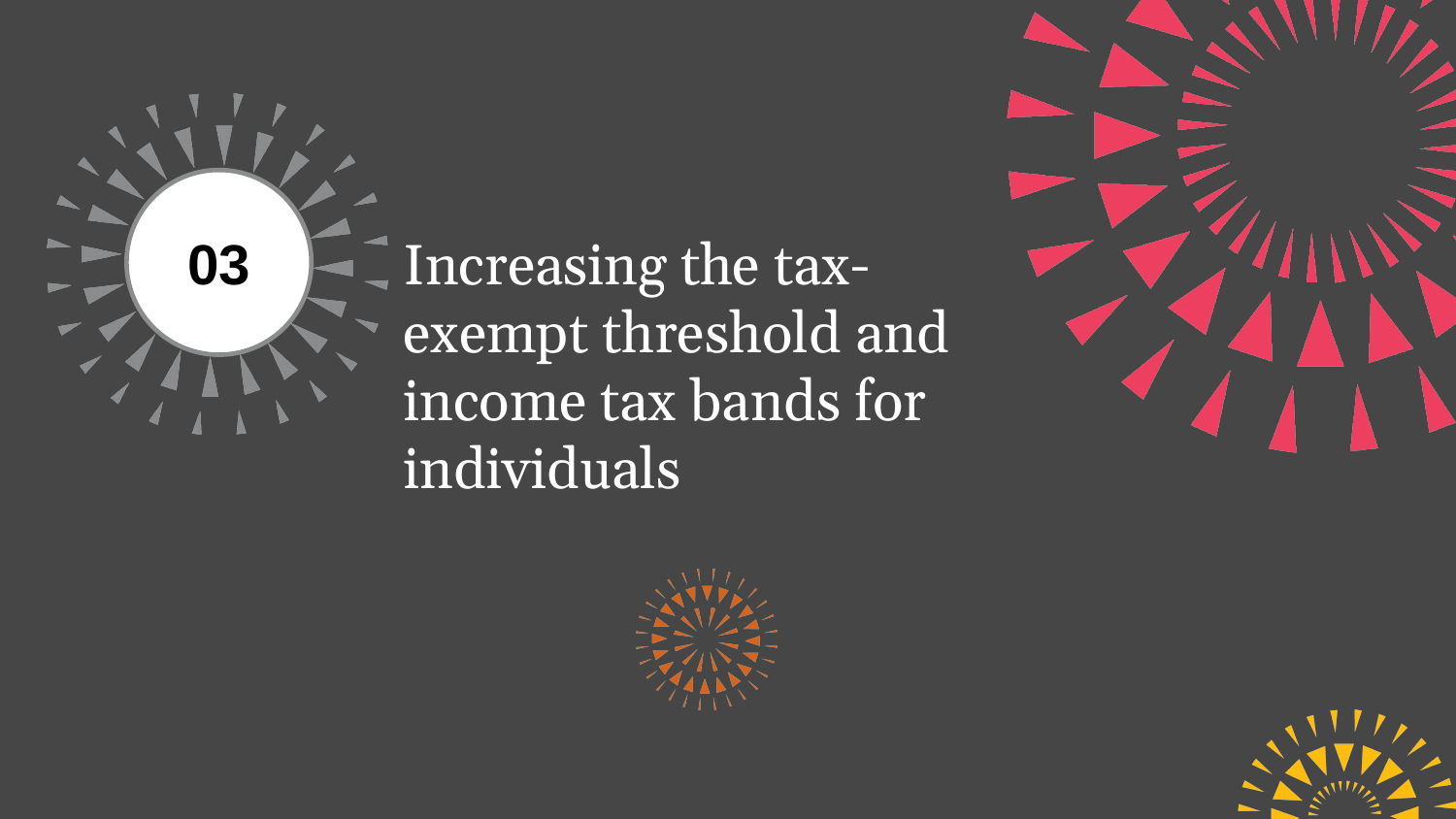

03
Increasing the tax-exempt threshold and  income tax bands for individuals